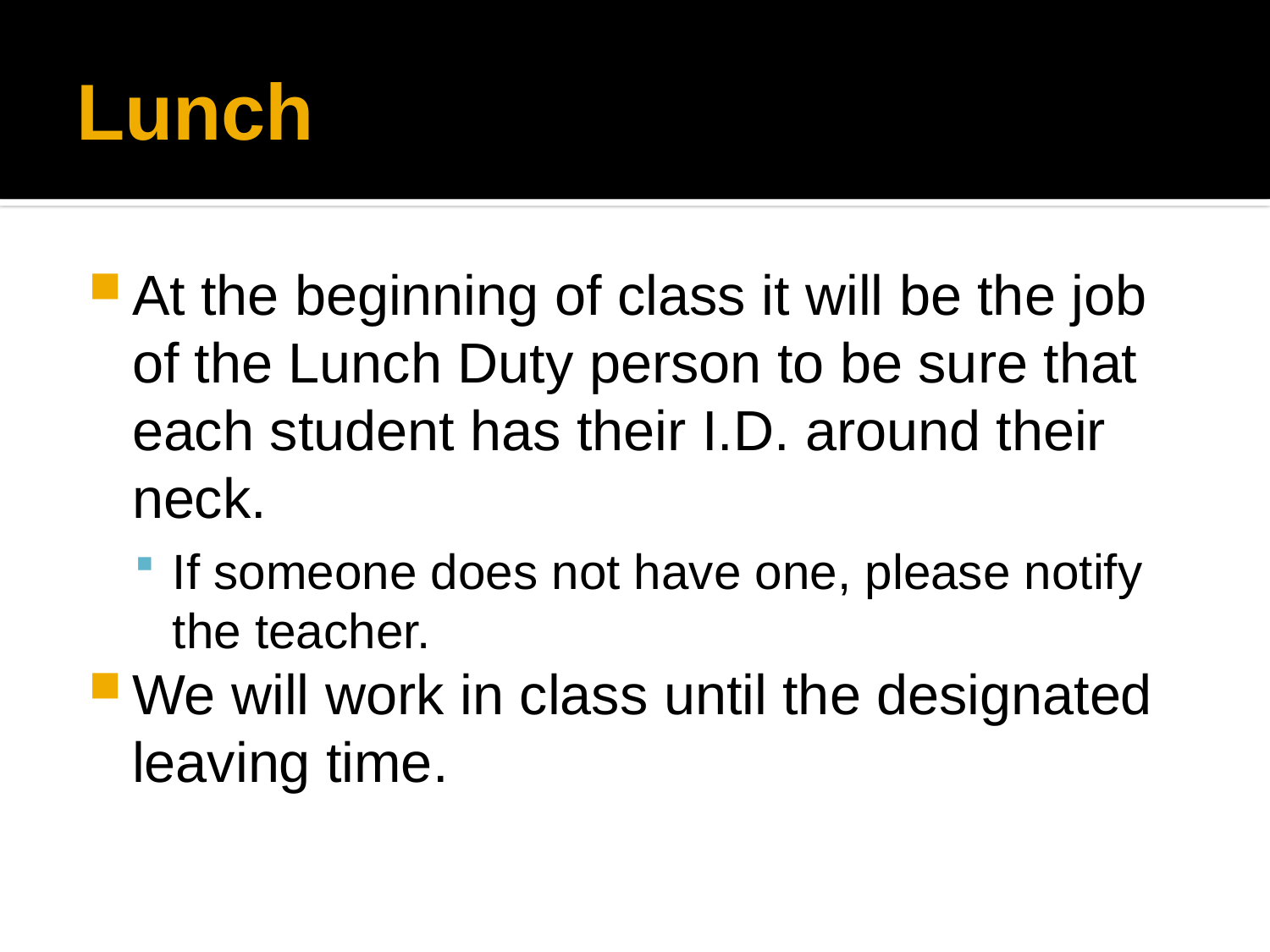

# Lunch
At the beginning of class it will be the job of the Lunch Duty person to be sure that each student has their I.D. around their neck.
If someone does not have one, please notify the teacher.
We will work in class until the designated leaving time.